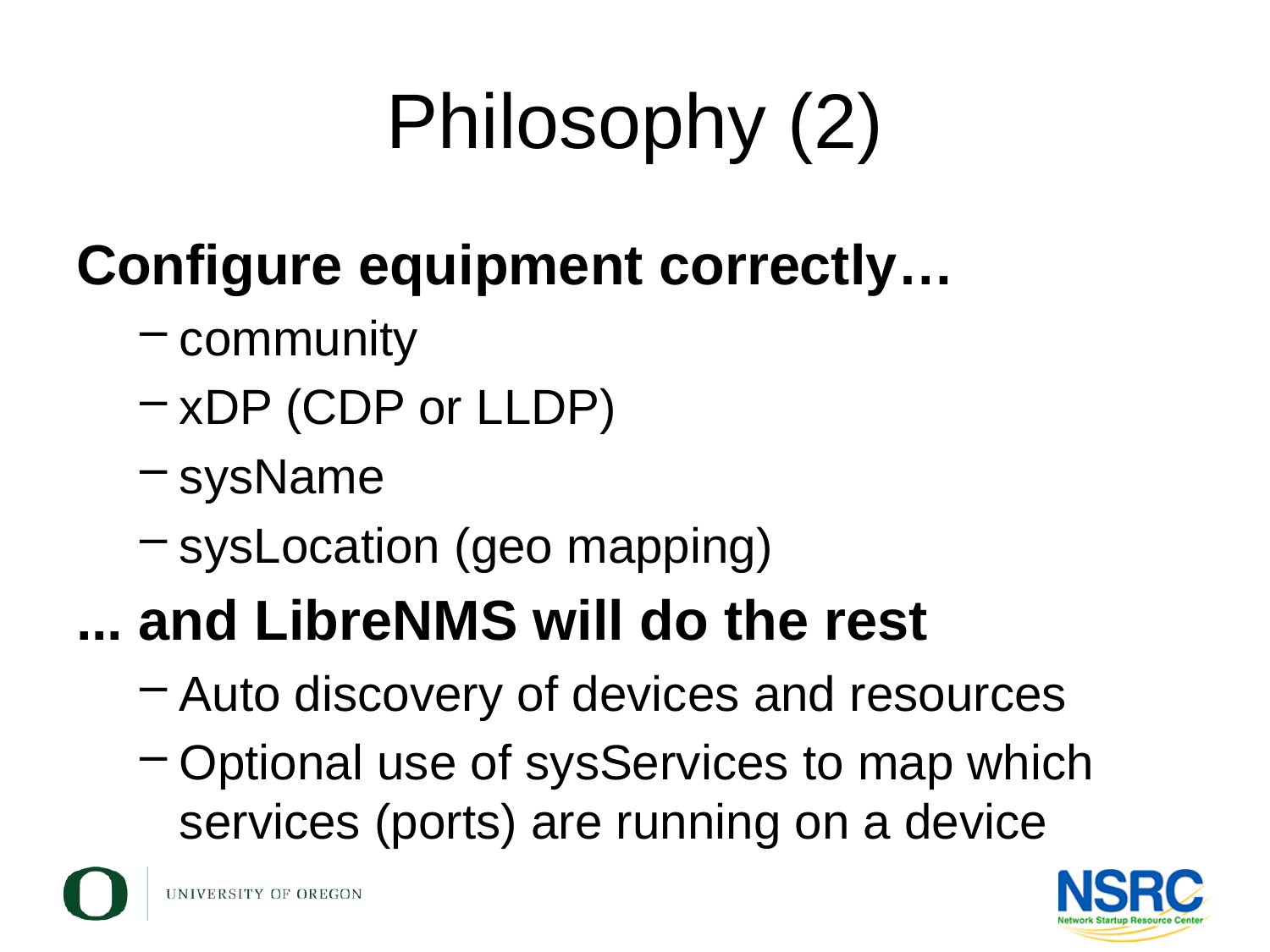

# Philosophy (2)
Configure equipment correctly…
community
xDP (CDP or LLDP)
sysName
sysLocation (geo mapping)
... and LibreNMS will do the rest
Auto discovery of devices and resources
Optional use of sysServices to map which services (ports) are running on a device